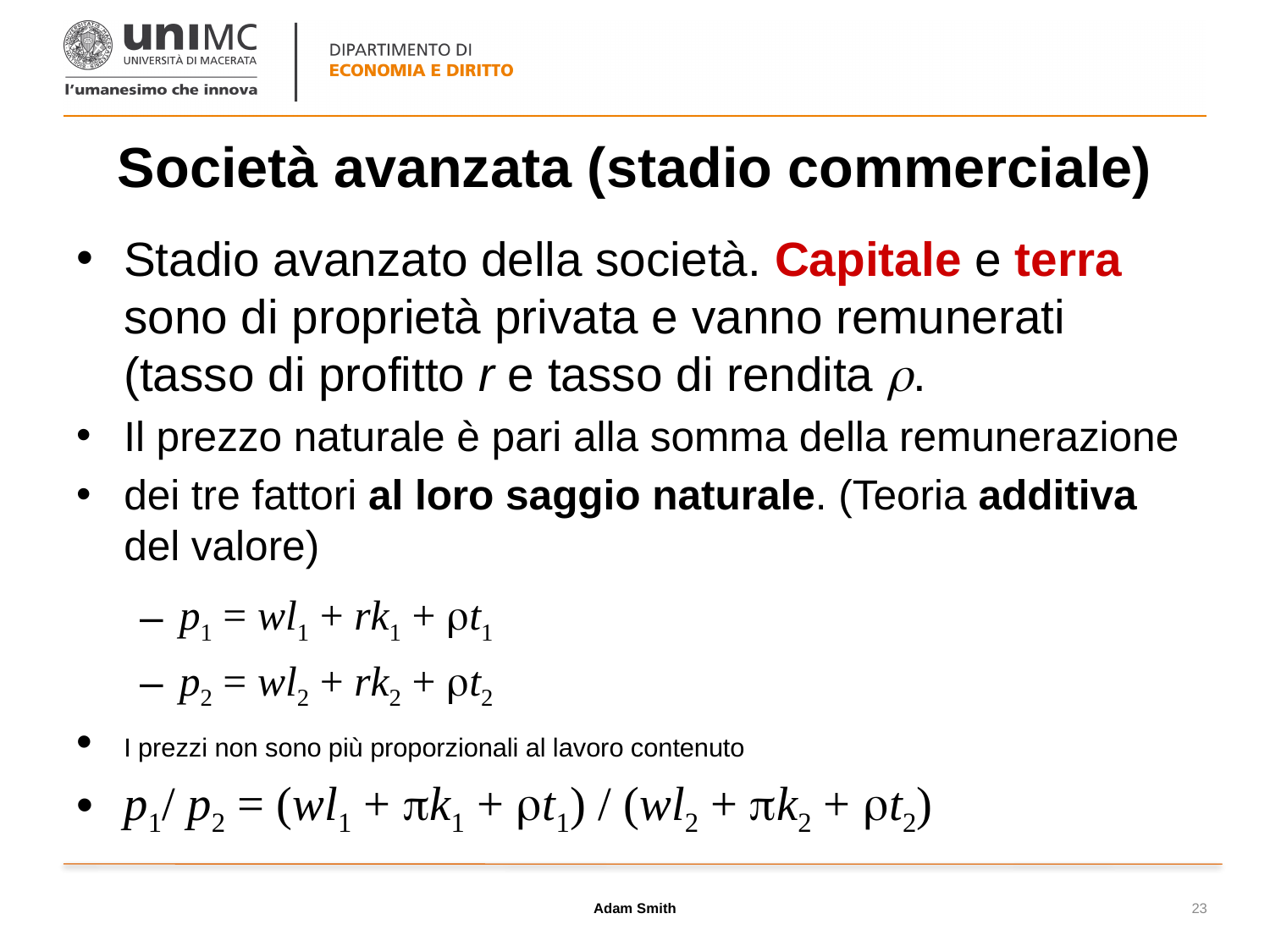

# Società avanzata (stadio commerciale)
Stadio avanzato della società. Capitale e terra sono di proprietà privata e vanno remunerati (tasso di profitto r e tasso di rendita ρ.
Il prezzo naturale è pari alla somma della remunerazione
dei tre fattori al loro saggio naturale. (Teoria additiva del valore)
p1 = wl1 + rk1 + ρt1
p2 = wl2 + rk2 + ρt2
I prezzi non sono più proporzionali al lavoro contenuto
p1/ p2 = (wl1 + πk1 + ρt1) / (wl2 + πk2 + ρt2)

Adam Smith
23